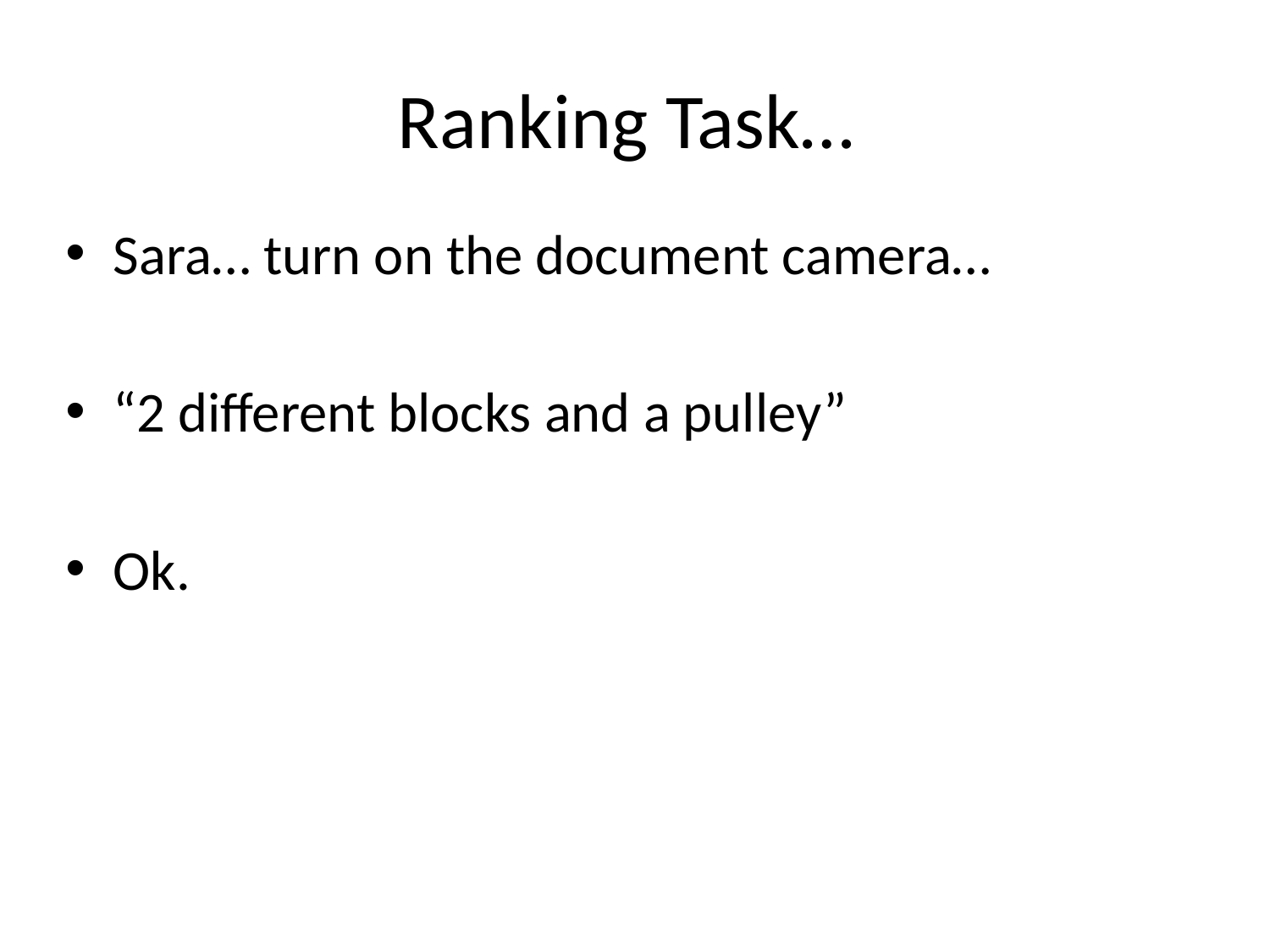

# Ranking Task…
Sara… turn on the document camera…

“2 different blocks and a pulley”

Ok.